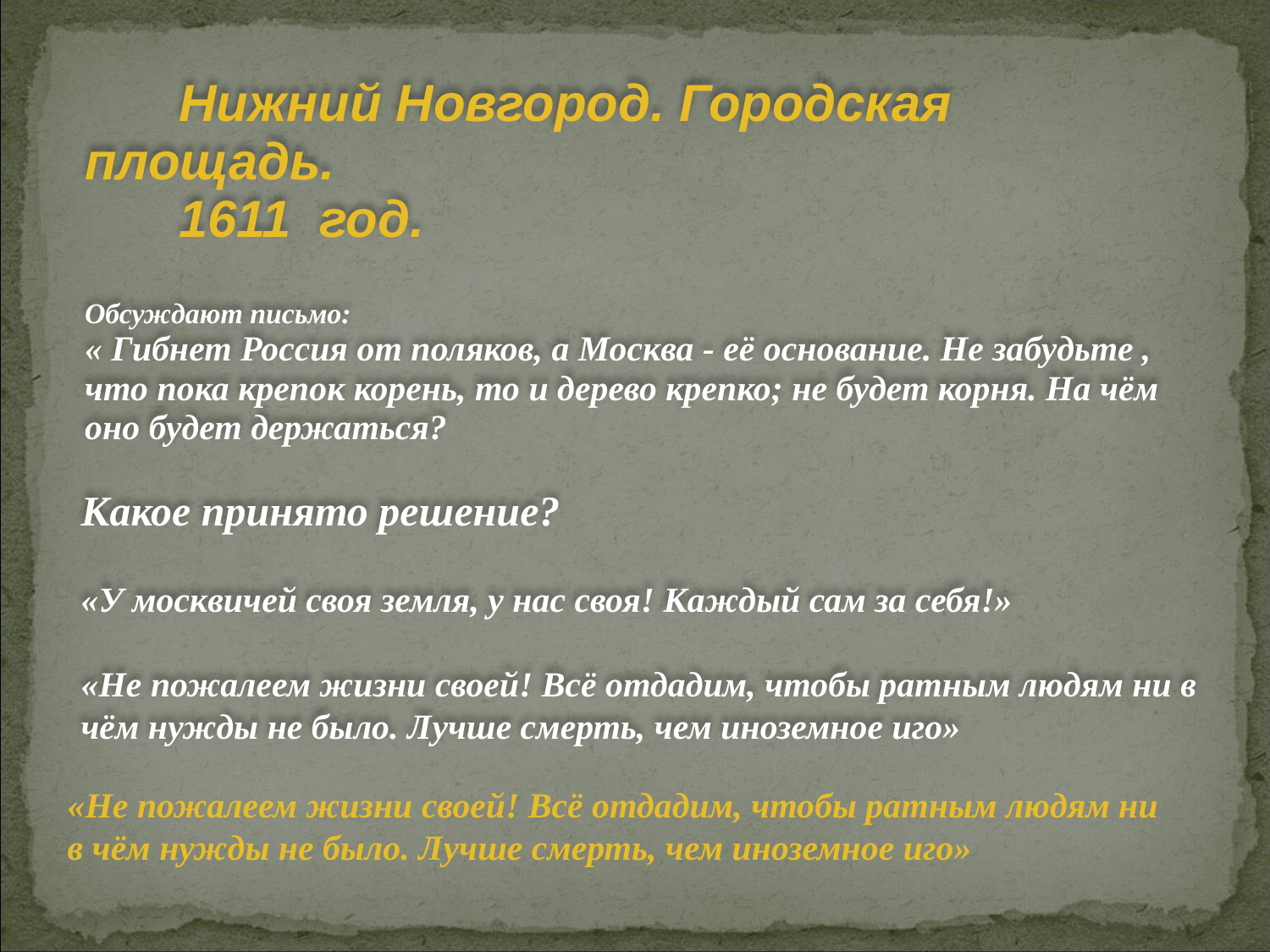

# Нижний Новгород. Городская площадь. 1611  год. Обсуждают письмо: « Гибнет Россия от поляков, а Москва - её основание. Не забудьте , что пока крепок корень, то и дерево крепко; не будет корня. На чём оно будет держаться?
Какое принято решение?

«У москвичей своя земля, у нас своя! Каждый сам за себя!»

«Не пожалеем жизни своей! Всё отдадим, чтобы ратным людям ни в чём нужды не было. Лучше смерть, чем иноземное иго»
«Не пожалеем жизни своей! Всё отдадим, чтобы ратным людям ни в чём нужды не было. Лучше смерть, чем иноземное иго»